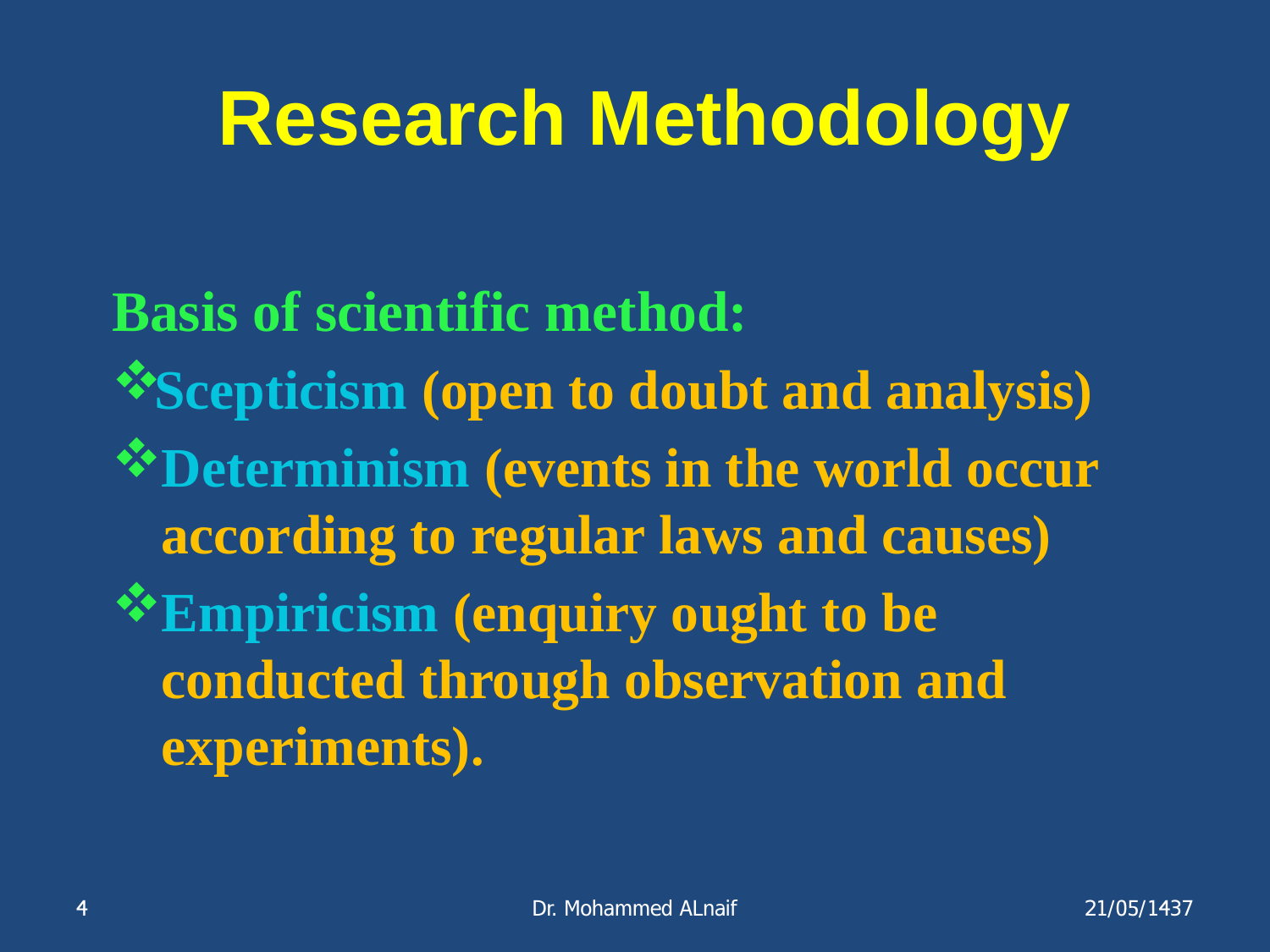

# Research Methodology
Basis of scientific method:
Scepticism (open to doubt and analysis)
Determinism (events in the world occur according to regular laws and causes)
Empiricism (enquiry ought to be conducted through observation and experiments).
4
Dr. Mohammed ALnaif
21/05/1437